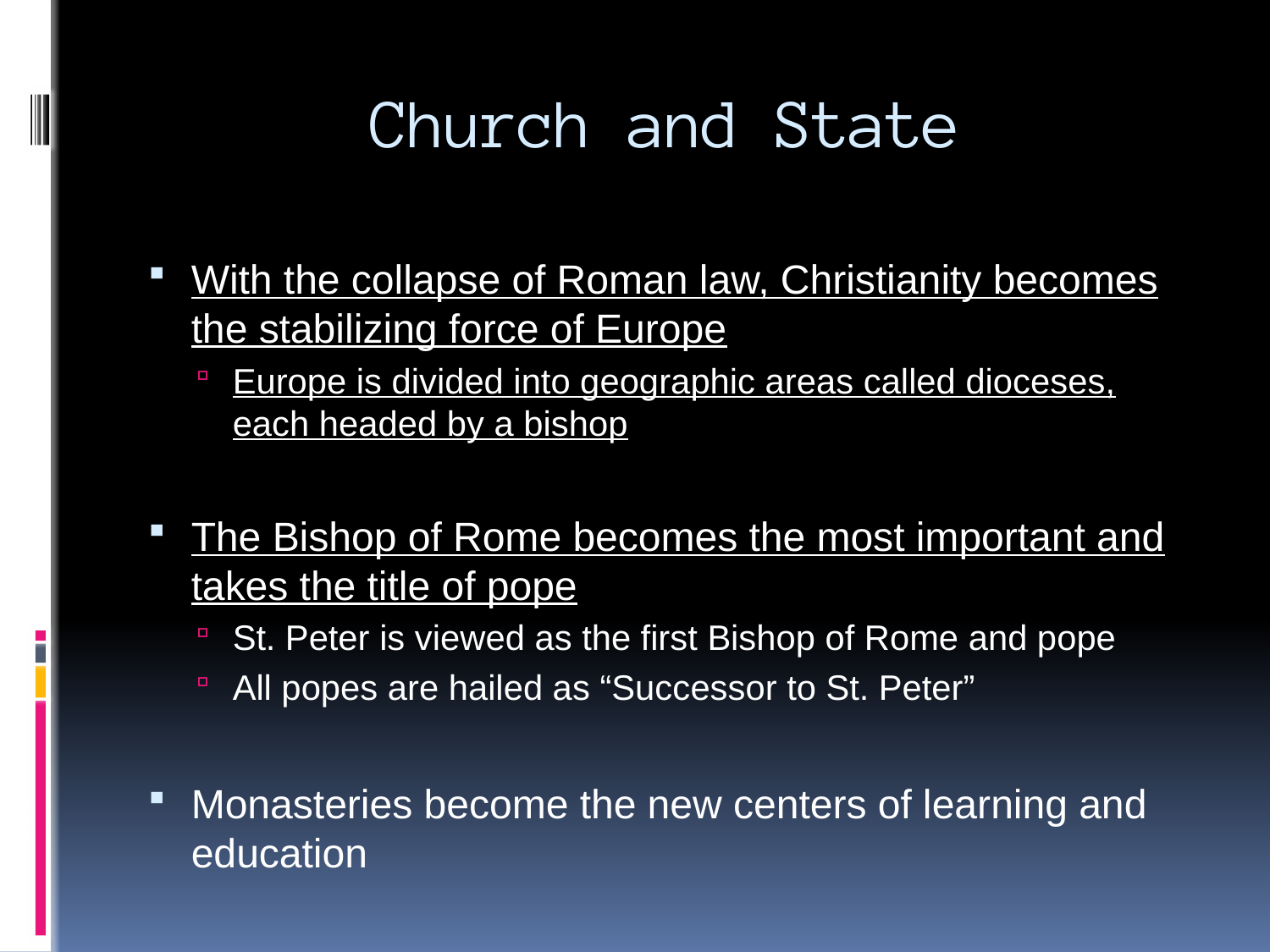

# Church and State
With the collapse of Roman law, Christianity becomes the stabilizing force of Europe
Europe is divided into geographic areas called dioceses, each headed by a bishop

The Bishop of Rome becomes the most important and takes the title of pope
St. Peter is viewed as the first Bishop of Rome and pope
All popes are hailed as “Successor to St. Peter”

Monasteries become the new centers of learning and education